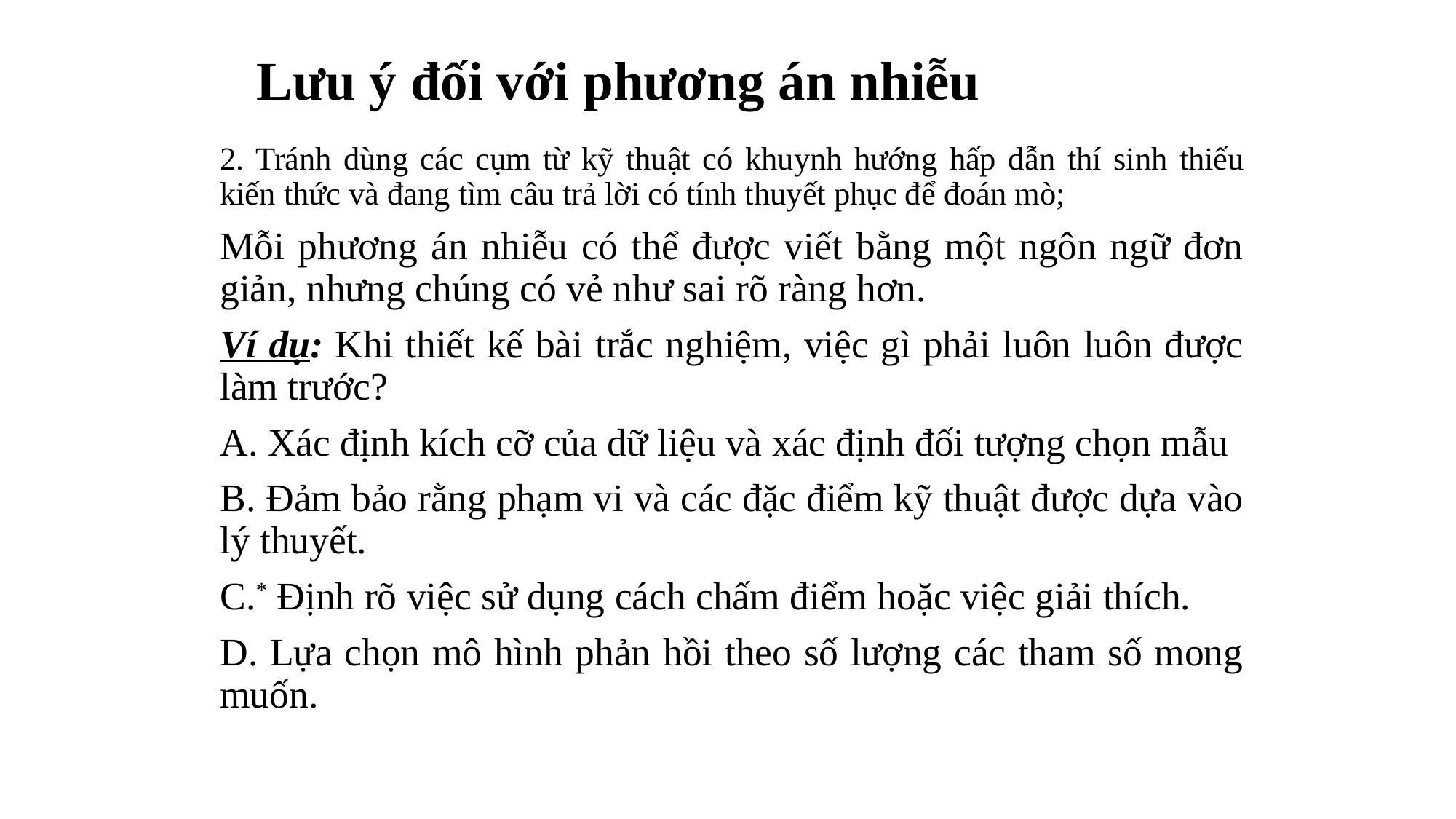

# Lưu ý đối với phương án nhiễu
2. Tránh dùng các cụm từ kỹ thuật có khuynh hướng hấp dẫn thí sinh thiếu kiến thức và đang tìm câu trả lời có tính thuyết phục để đoán mò;
Mỗi phương án nhiễu có thể được viết bằng một ngôn ngữ đơn giản, nhưng chúng có vẻ như sai rõ ràng hơn.
Ví dụ: Khi thiết kế bài trắc nghiệm, việc gì phải luôn luôn được làm trước?
A. Xác định kích cỡ của dữ liệu và xác định đối tượng chọn mẫu
B. Đảm bảo rằng phạm vi và các đặc điểm kỹ thuật được dựa vào lý thuyết.
C.* Định rõ việc sử dụng cách chấm điểm hoặc việc giải thích.
D. Lựa chọn mô hình phản hồi theo số lượng các tham số mong muốn.